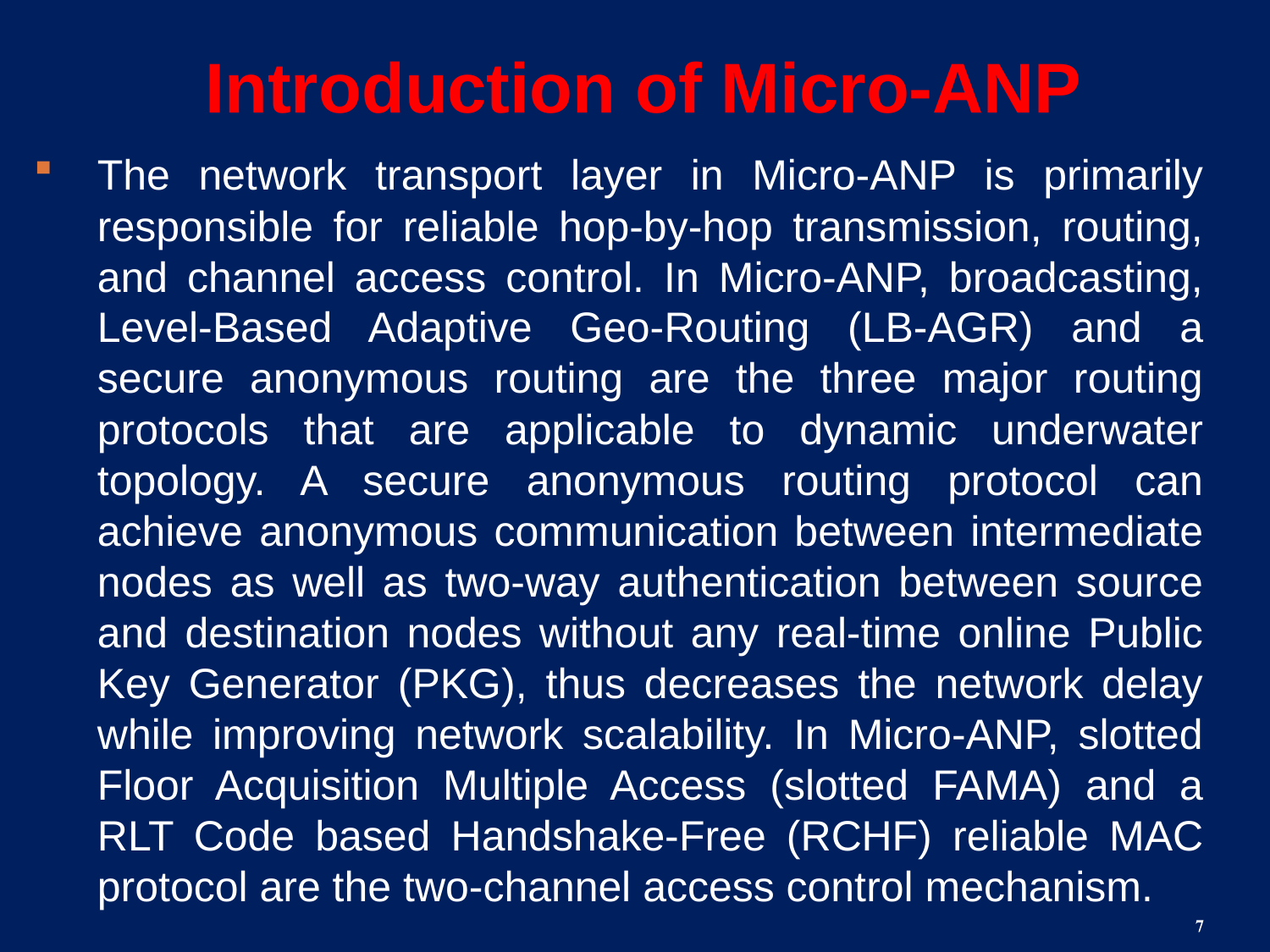

# Introduction of Micro-ANP
The network transport layer in Micro-ANP is primarily responsible for reliable hop-by-hop transmission, routing, and channel access control. In Micro-ANP, broadcasting, Level-Based Adaptive Geo-Routing (LB-AGR) and a secure anonymous routing are the three major routing protocols that are applicable to dynamic underwater topology. A secure anonymous routing protocol can achieve anonymous communication between intermediate nodes as well as two-way authentication between source and destination nodes without any real-time online Public Key Generator (PKG), thus decreases the network delay while improving network scalability. In Micro-ANP, slotted Floor Acquisition Multiple Access (slotted FAMA) and a RLT Code based Handshake-Free (RCHF) reliable MAC protocol are the two-channel access control mechanism.